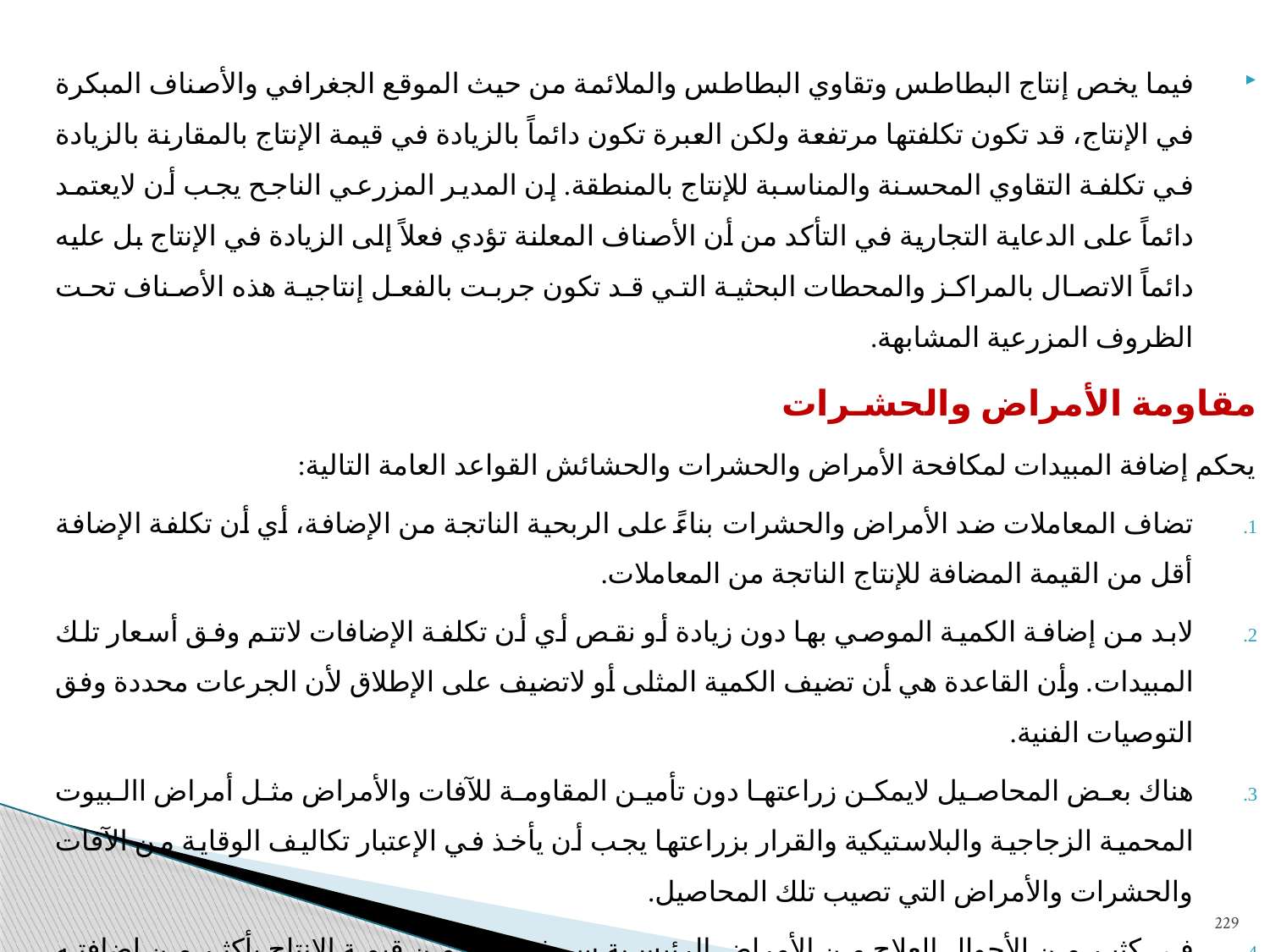

فيما يخص إنتاج البطاطس وتقاوي البطاطس والملائمة من حيث الموقع الجغرافي والأصناف المبكرة في الإنتاج، قد تكون تكلفتها مرتفعة ولكن العبرة تكون دائماً بالزيادة في قيمة الإنتاج بالمقارنة بالزيادة في تكلفة التقاوي المحسنة والمناسبة للإنتاج بالمنطقة. إن المدير المزرعي الناجح يجب أن لايعتمد دائماً على الدعاية التجارية في التأكد من أن الأصناف المعلنة تؤدي فعلاً إلى الزيادة في الإنتاج بل عليه دائماً الاتصال بالمراكز والمحطات البحثية التي قد تكون جربت بالفعل إنتاجية هذه الأصناف تحت الظروف المزرعية المشابهة.
مقاومة الأمراض والحشـرات
يحكم إضافة المبيدات لمكافحة الأمراض والحشرات والحشائش القواعد العامة التالية:
تضاف المعاملات ضد الأمراض والحشرات بناءً على الربحية الناتجة من الإضافة، أي أن تكلفة الإضافة أقل من القيمة المضافة للإنتاج الناتجة من المعاملات.
لابد من إضافة الكمية الموصي بها دون زيادة أو نقص أي أن تكلفة الإضافات لاتتم وفق أسعار تلك المبيدات. وأن القاعدة هي أن تضيف الكمية المثلى أو لاتضيف على الإطلاق لأن الجرعات محددة وفق التوصيات الفنية.
هناك بعض المحاصيل لايمكن زراعتها دون تأمين المقاومة للآفات والأمراض مثل أمراض االبيوت المحمية الزجاجية والبلاستيكية والقرار بزراعتها يجب أن يأخذ في الإعتبار تكاليف الوقاية من الآفات والحشرات والأمراض التي تصيب تلك المحاصيل.
في كثير من الأحوال العلاج من الأمراض الرئيسية سوف يزيد من قيمة الإنتاج بأكثر من إضافته للتكاليف ولذا يكون العلاج هو الحل الوحيد المتوفر أمام المزارع.
229